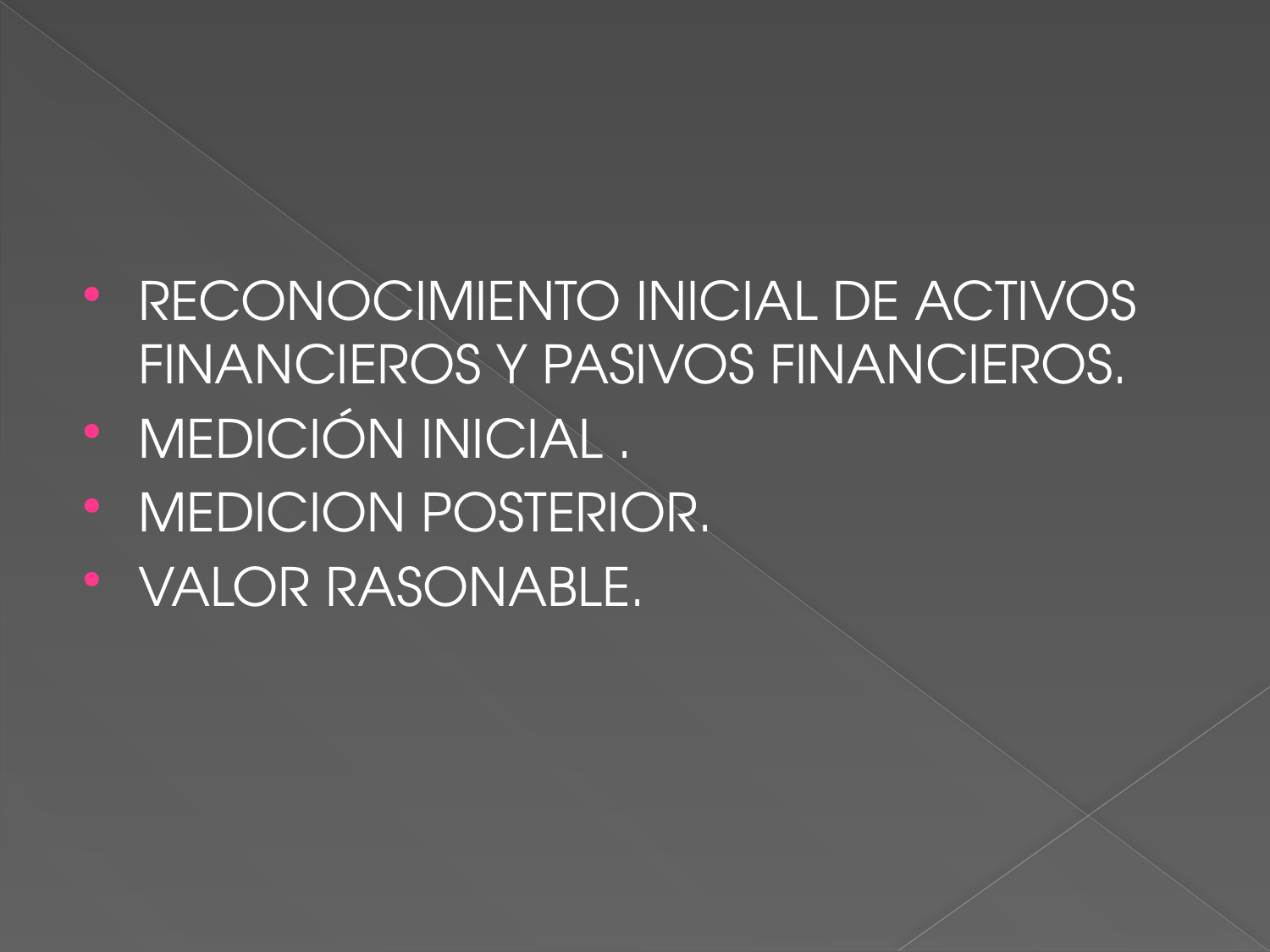

#
RECONOCIMIENTO INICIAL DE ACTIVOS  FINANCIEROS Y PASIVOS FINANCIEROS.
MEDICIÓN INICIAL .
MEDICION POSTERIOR.
VALOR RASONABLE.